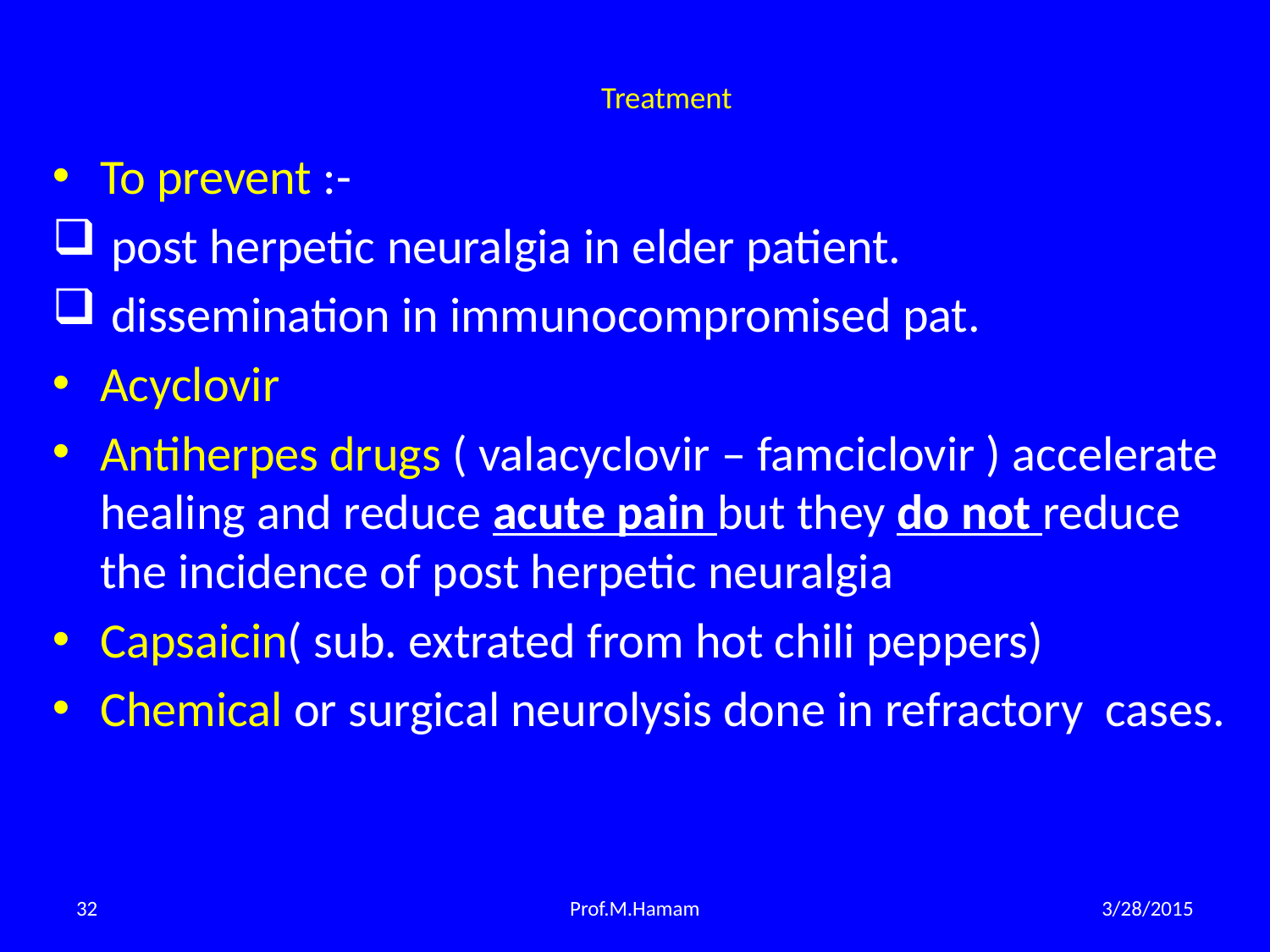

# Treatment
To prevent :-
 post herpetic neuralgia in elder patient.
 dissemination in immunocompromised pat.
Acyclovir
Antiherpes drugs ( valacyclovir – famciclovir ) accelerate healing and reduce acute pain but they do not reduce the incidence of post herpetic neuralgia
Capsaicin( sub. extrated from hot chili peppers)
Chemical or surgical neurolysis done in refractory  cases.

32
Prof.M.Hamam
3/28/2015